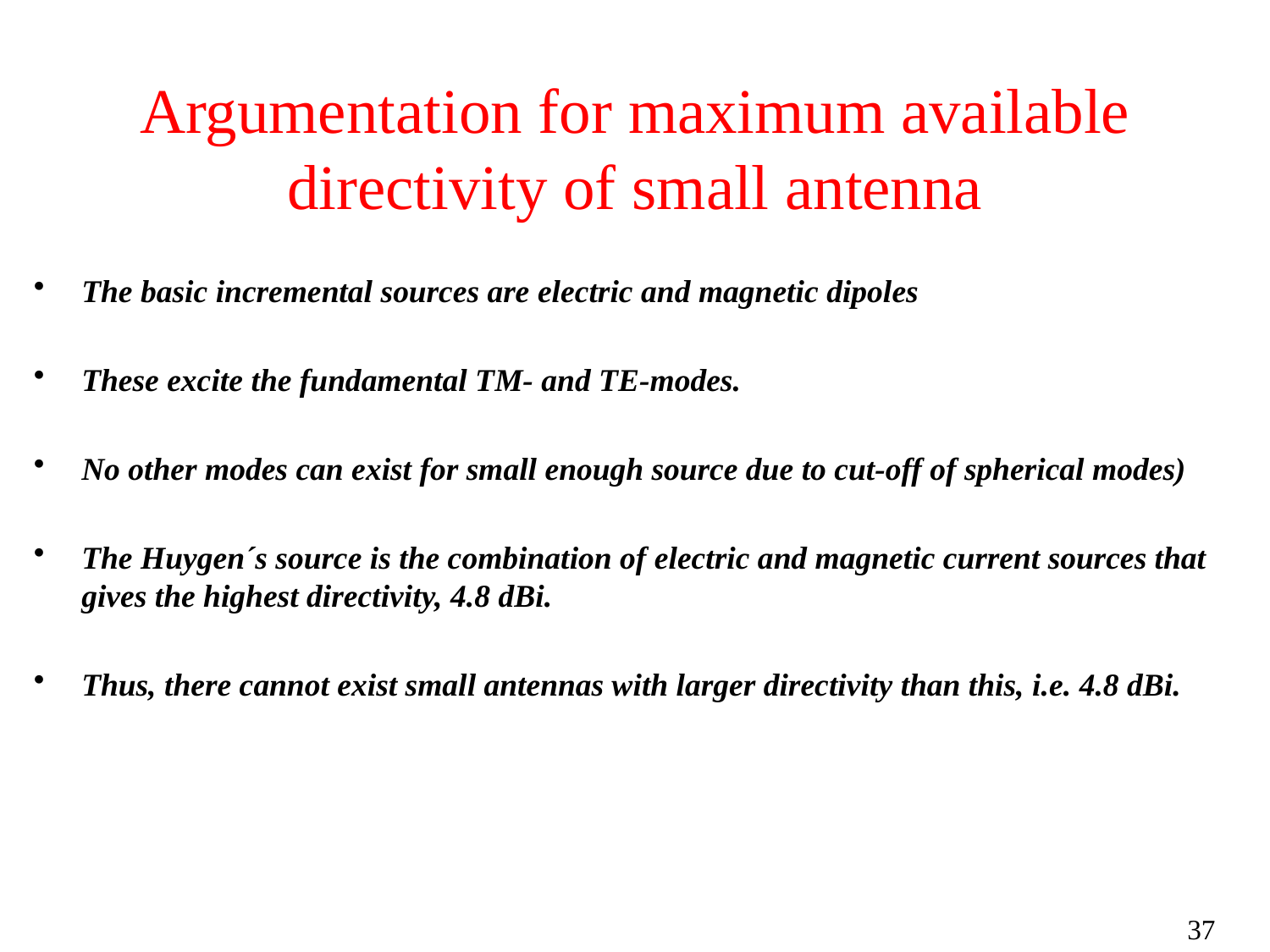

# Argumentation for maximum available directivity of small antenna
The basic incremental sources are electric and magnetic dipoles

These excite the fundamental TM- and TE-modes.

No other modes can exist for small enough source due to cut-off of spherical modes)

The Huygen´s source is the combination of electric and magnetic current sources that gives the highest directivity, 4.8 dBi.

Thus, there cannot exist small antennas with larger directivity than this, i.e. 4.8 dBi.